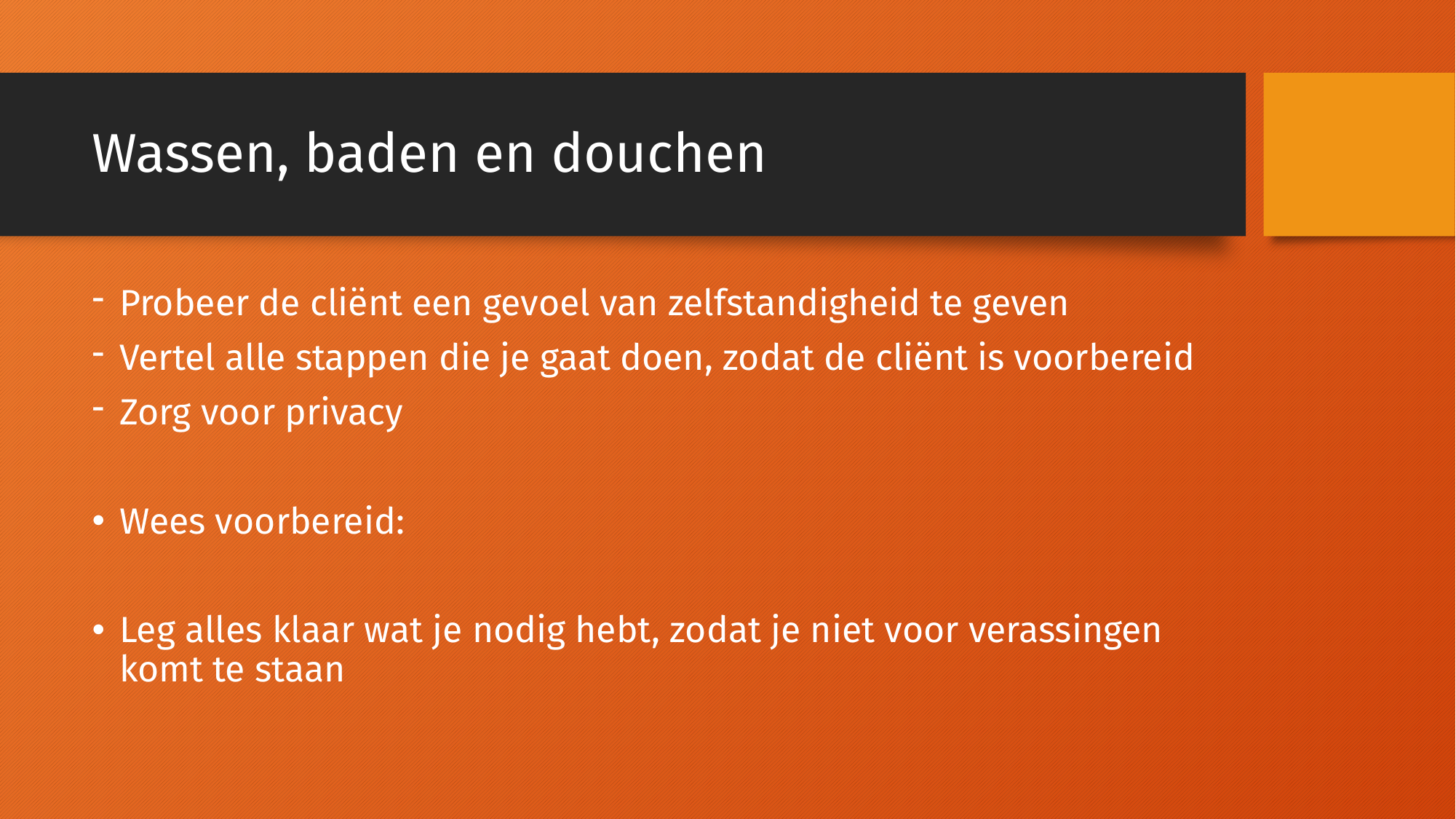

# Wassen, baden en douchen
Probeer de cliënt een gevoel van zelfstandigheid te geven
Vertel alle stappen die je gaat doen, zodat de cliënt is voorbereid
Zorg voor privacy

Wees voorbereid:

Leg alles klaar wat je nodig hebt, zodat je niet voor verassingen komt te staan